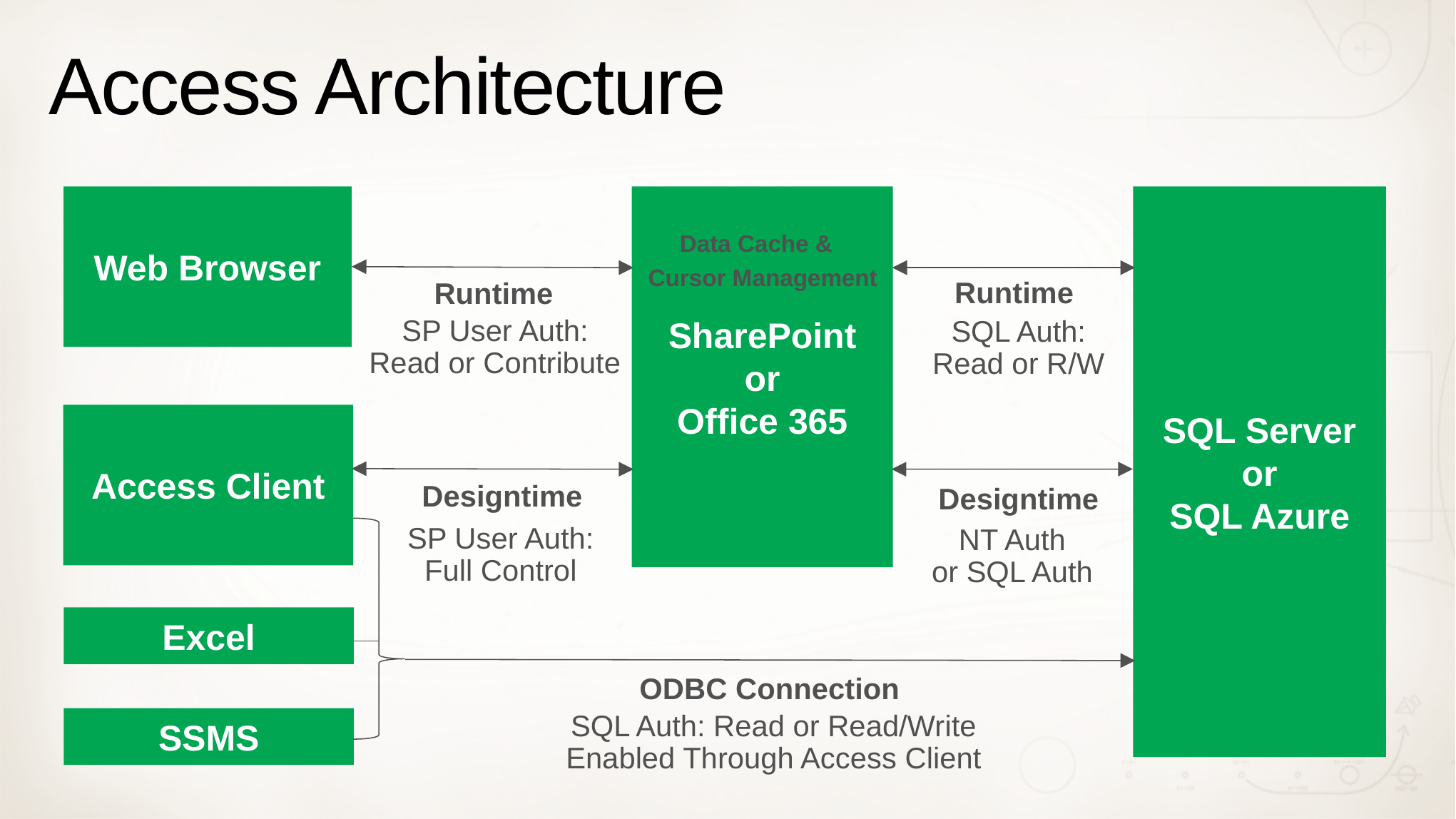

# Access Architecture
Web Browser
SharePoint
or
Office 365
SQL Server
or
SQL Azure
Data Cache &
Cursor Management
Runtime
Runtime
SP User Auth:
Read or Contribute
SQL Auth:
Read or R/W
SP User Auth:
Full Control
NT Auth
or SQL Auth
Access Client
Designtime
Designtime

Excel
ODBC Connection
SQL Auth: Read or Read/Write
Enabled Through Access Client
SSMS